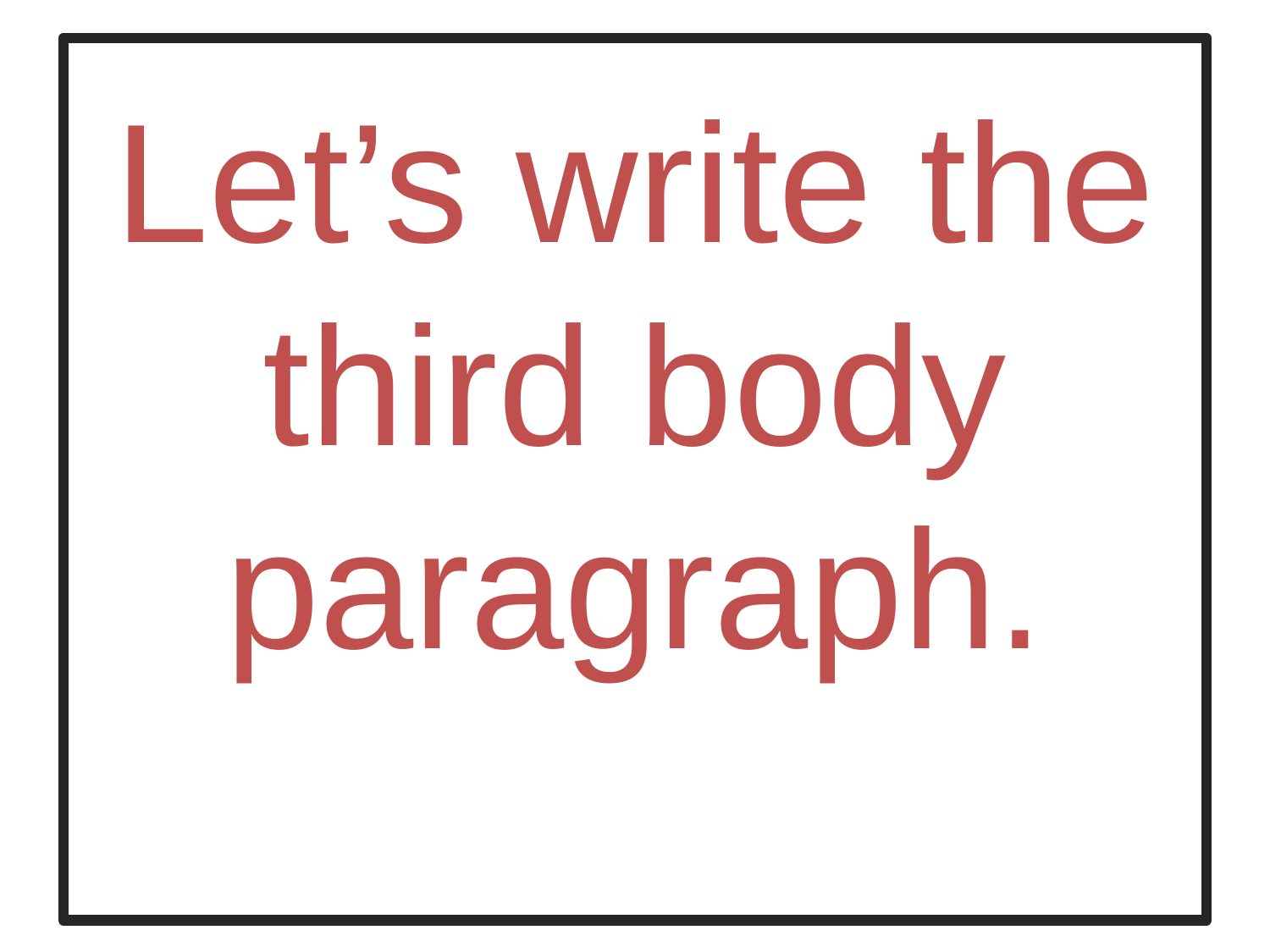

# Let’s write the third body paragraph.